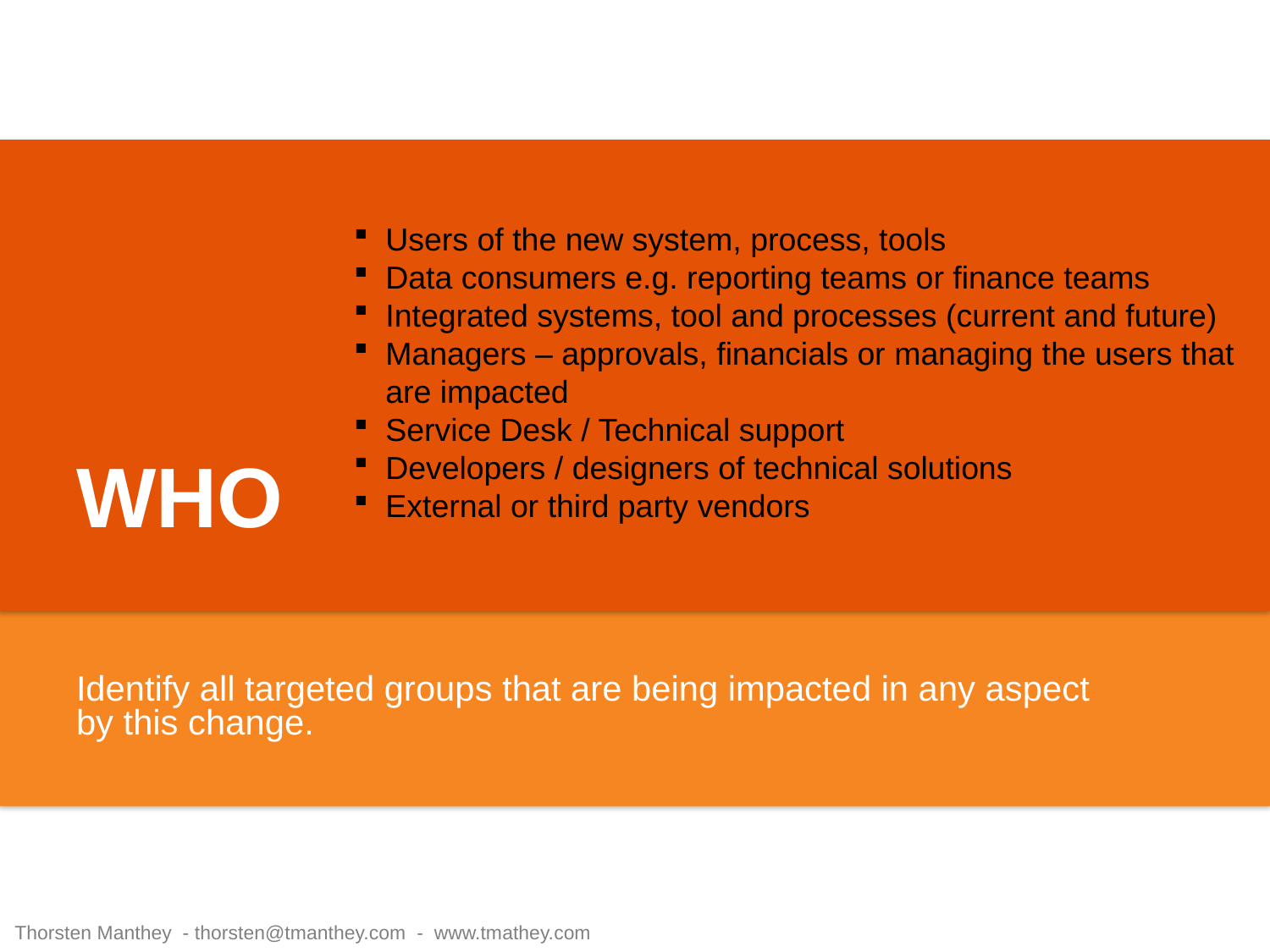

Users of the new system, process, tools
Data consumers e.g. reporting teams or finance teams
Integrated systems, tool and processes (current and future)
Managers – approvals, financials or managing the users that are impacted
Service Desk / Technical support
Developers / designers of technical solutions
External or third party vendors
# WHO
Identify all targeted groups that are being impacted in any aspect by this change.
Thorsten Manthey  - thorsten@tmanthey.com  -  www.tmathey.com